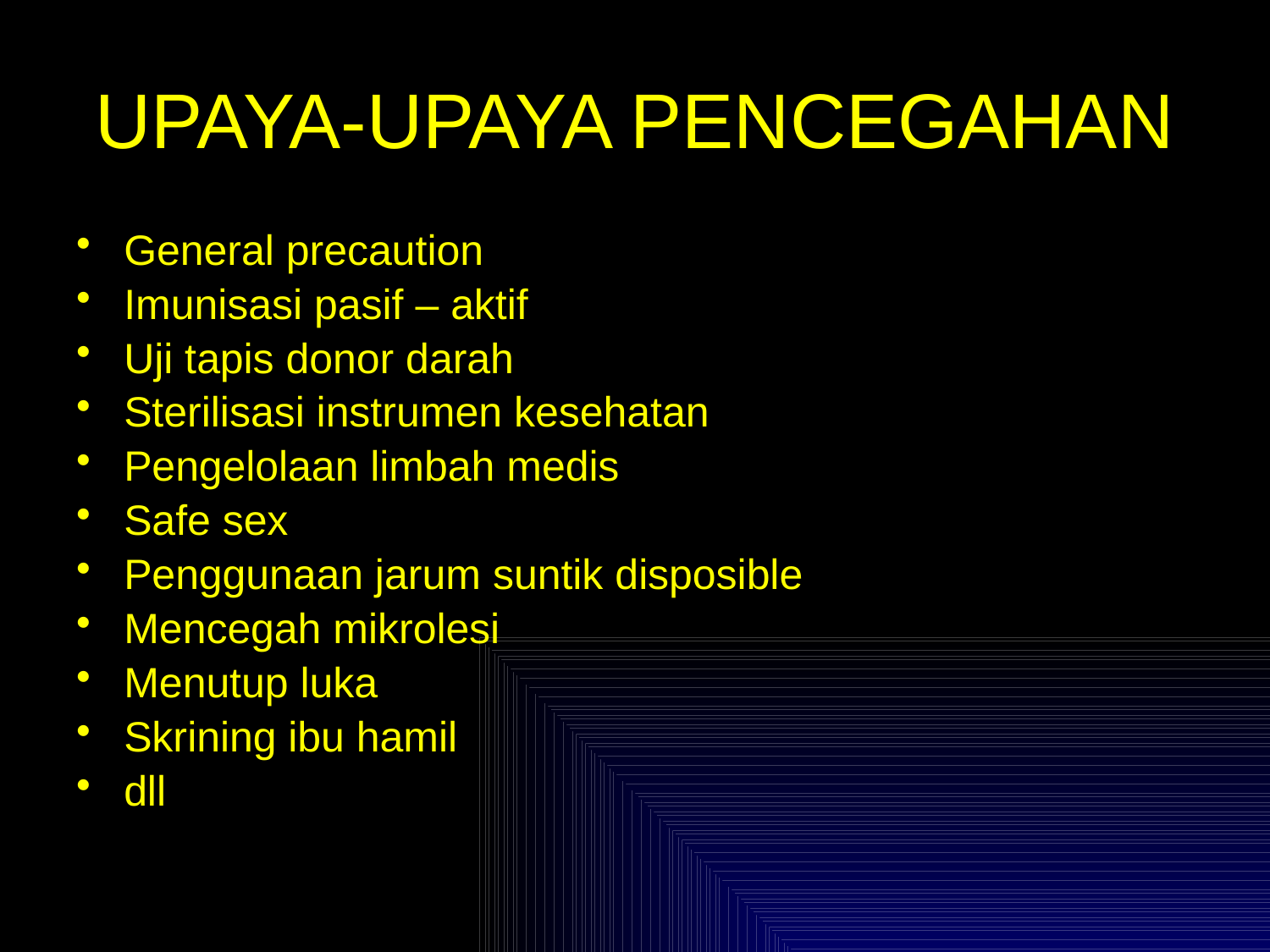

# UPAYA-UPAYA PENCEGAHAN
General precaution
Imunisasi pasif – aktif
Uji tapis donor darah
Sterilisasi instrumen kesehatan
Pengelolaan limbah medis
Safe sex
Penggunaan jarum suntik disposible
Mencegah mikrolesi
Menutup luka
Skrining ibu hamil
dll